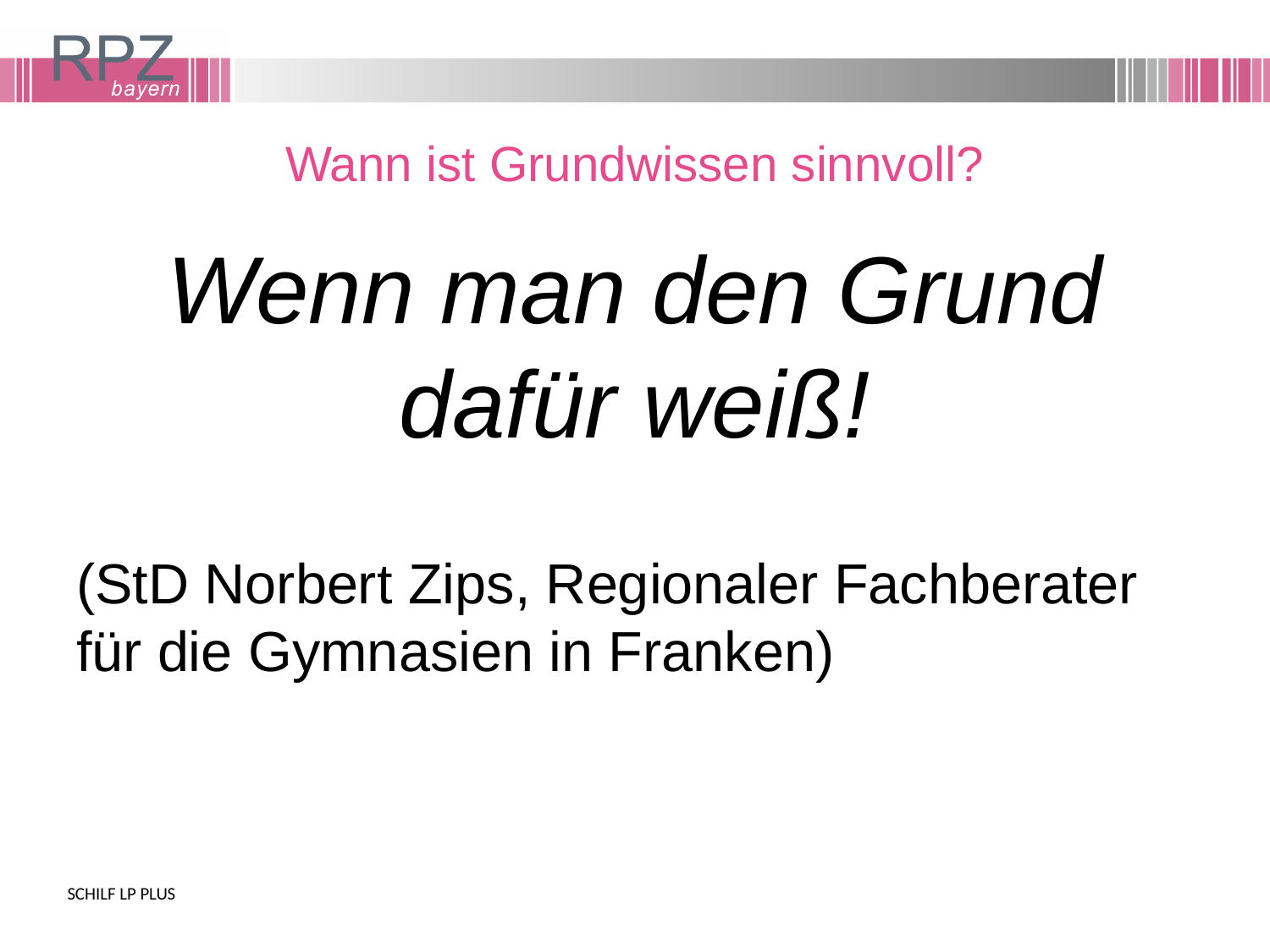

# Wann ist Grundwissen sinnvoll?
Wenn man den Grund dafür weiß!

(StD Norbert Zips, Regionaler Fachberater für die Gymnasien in Franken)